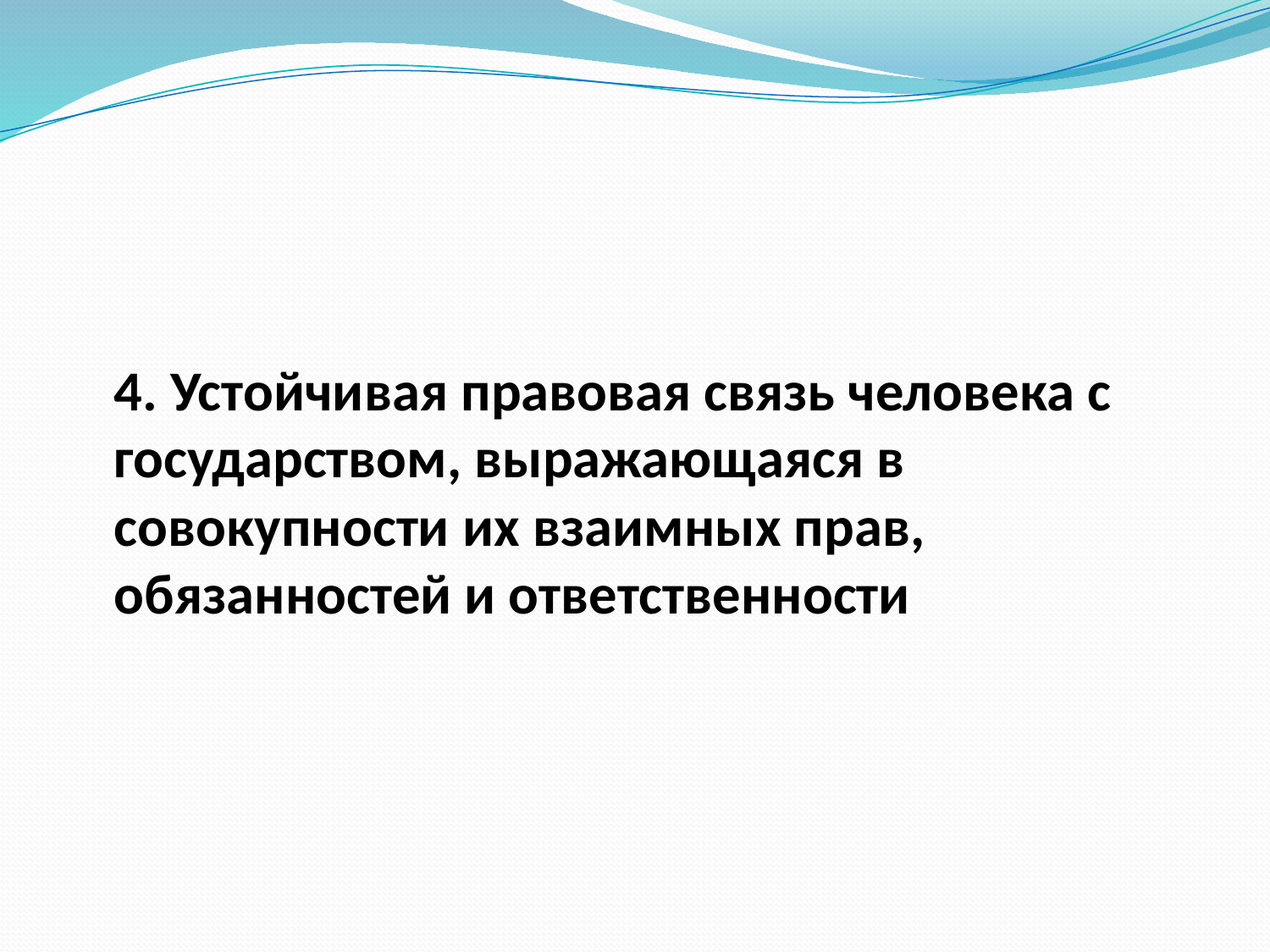

#

   4. Устойчивая правовая связь человека с государством, выражающаяся в совокупности их взаимных прав, обязанностей и ответственности